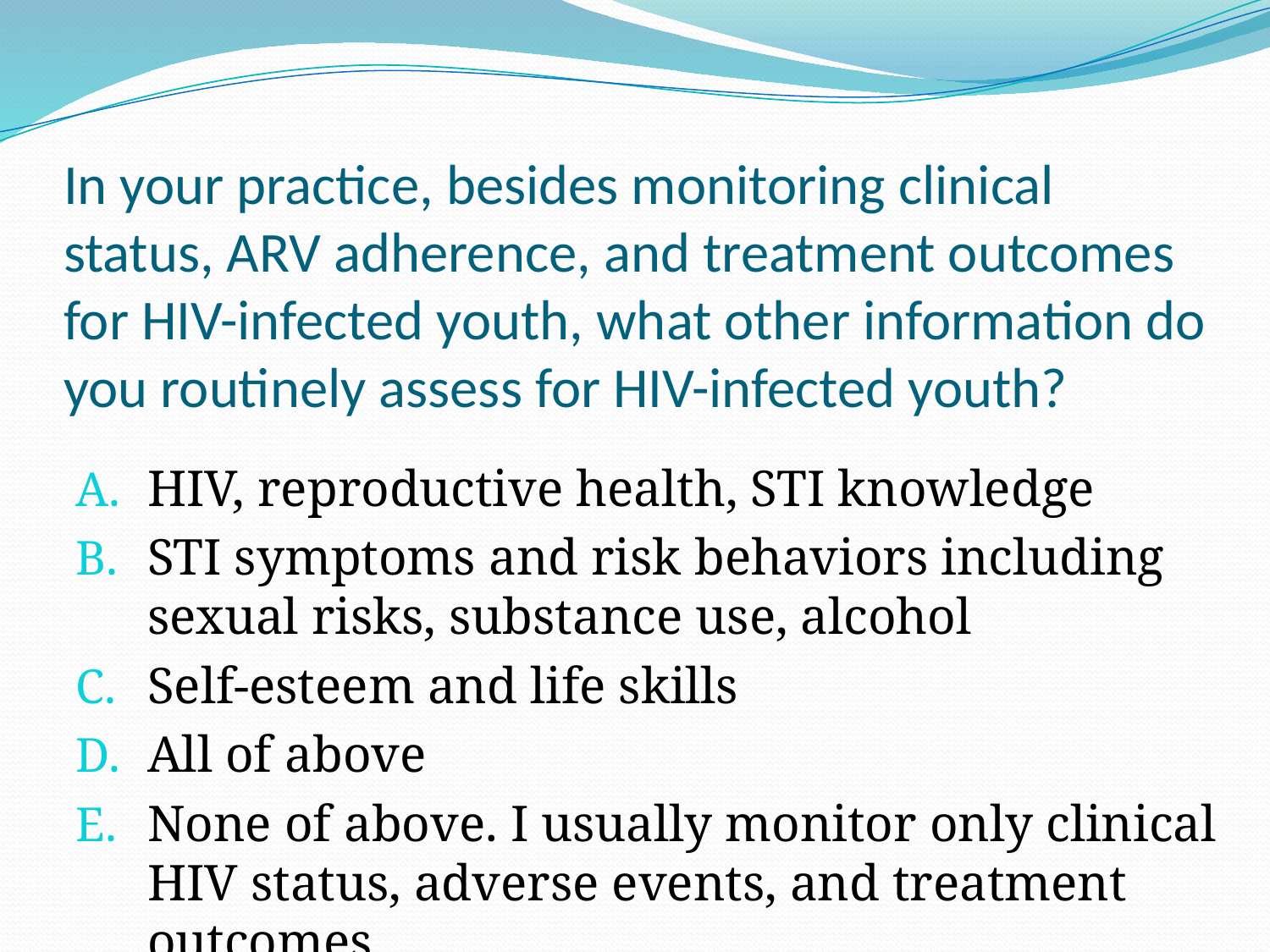

# In your practice, besides monitoring clinical status, ARV adherence, and treatment outcomes for HIV-infected youth, what other information do you routinely assess for HIV-infected youth?
HIV, reproductive health, STI knowledge
STI symptoms and risk behaviors including sexual risks, substance use, alcohol
Self-esteem and life skills
All of above
None of above. I usually monitor only clinical HIV status, adverse events, and treatment outcomes.